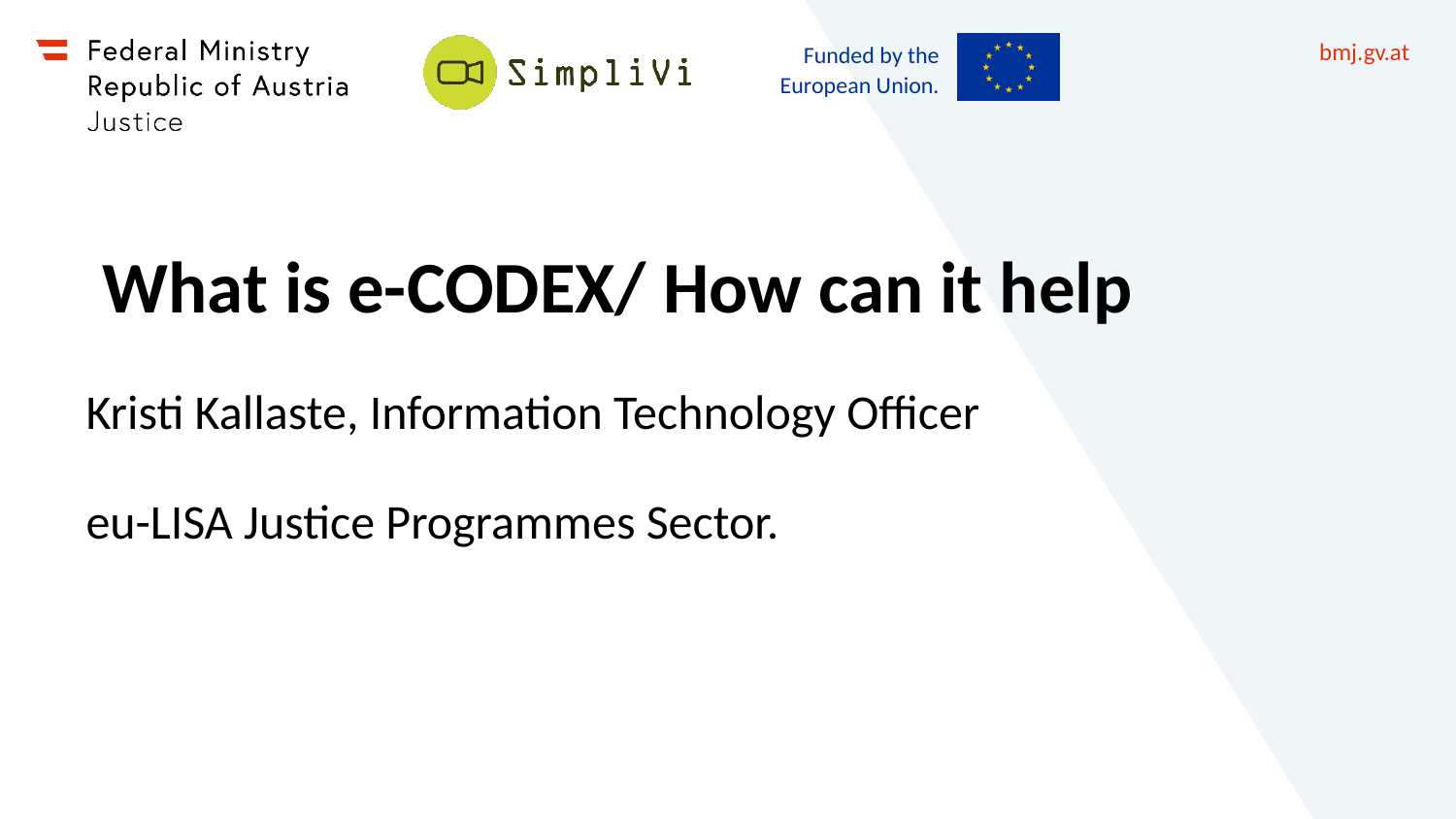

# What is e-CODEX/ How can it help
Kristi Kallaste, Information Technology Officer
eu-LISA Justice Programmes Sector.